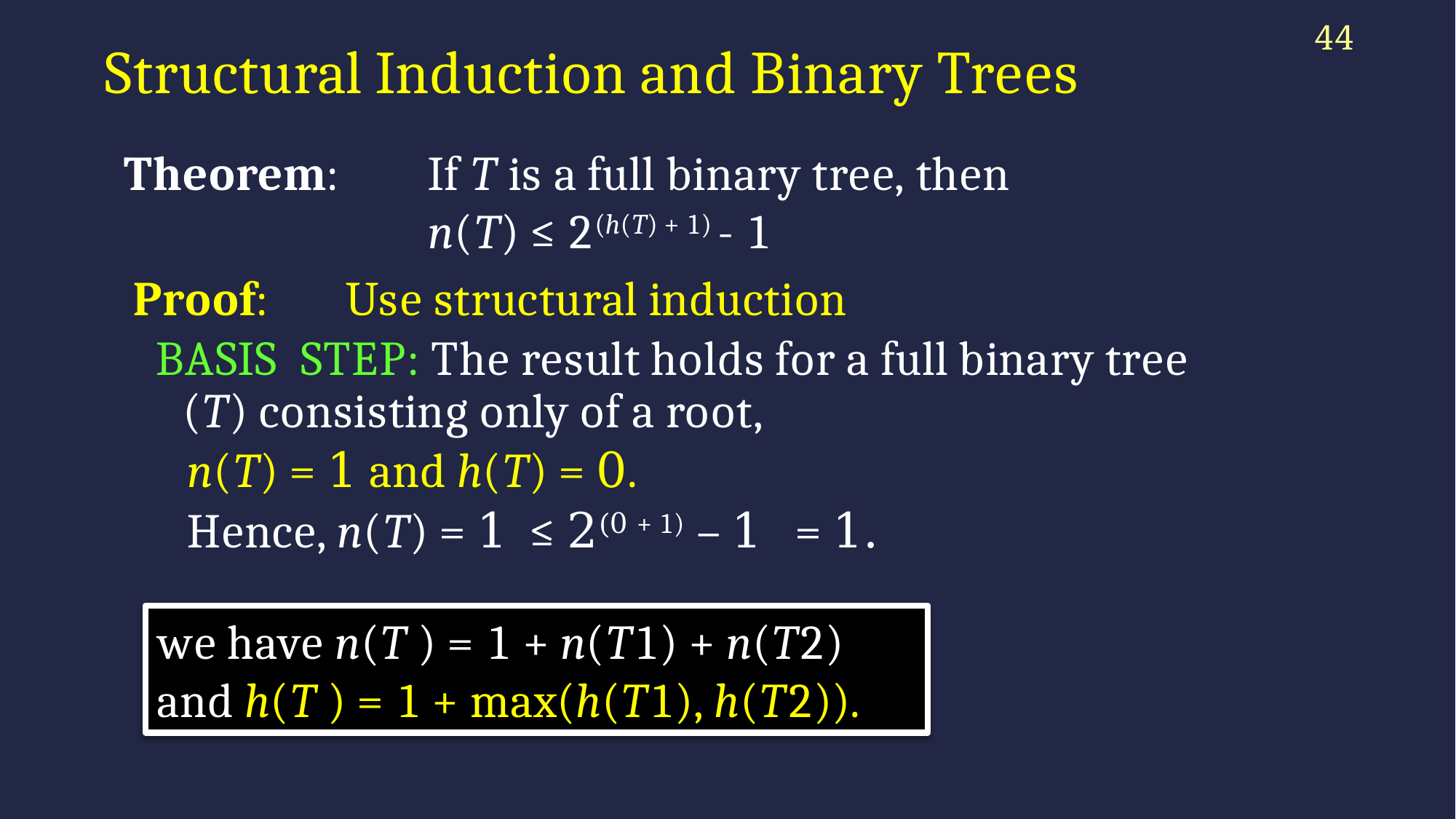

44
# Structural Induction and Binary Trees
  Theorem:  	If T is a full binary tree, then
			n(T) ≤ 2(h(T) + 1) - 1
   Proof: 	Use structural induction
BASIS  STEP: The result holds for a full binary tree (T) consisting only of a root,
   n(T) = 1 and h(T) = 0.
   Hence, n(T) = 1  ≤ 2(0 + 1)  – 1   = 1.

we have n(T ) = 1 + n(T1) + n(T2)
and h(T ) = 1 + max(h(T1), h(T2)).